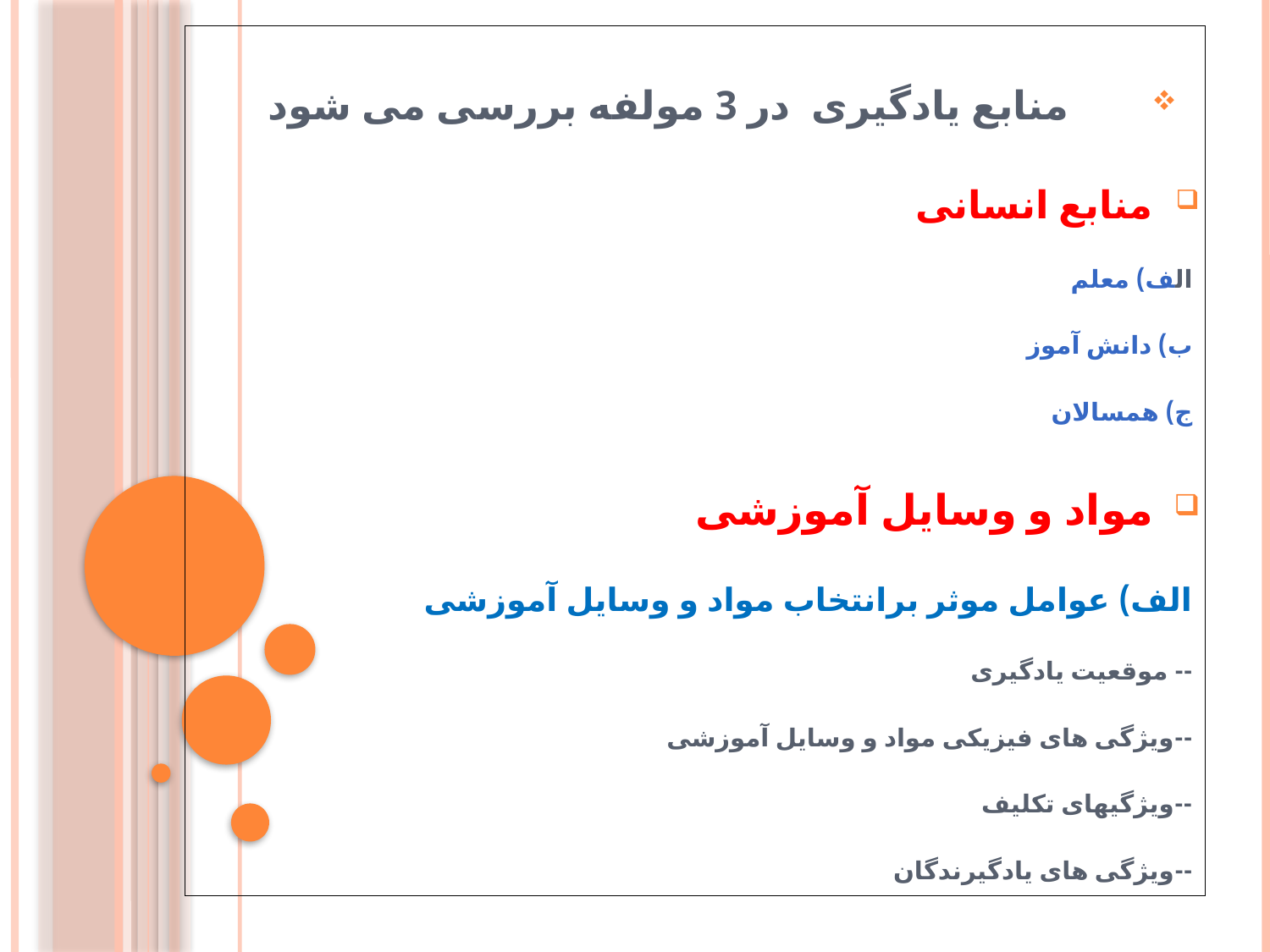

منابع یادگیری  در 3 مولفه بررسی می شود
منابع انسانی
الف) معلم
ب) دانش آموز
ج) همسالان
مواد و وسایل آموزشی
الف) عوامل موثر برانتخاب مواد و وسایل آموزشی
-- موقعیت یادگیری
--ویژگی های فیزیکی مواد و وسایل آموزشی
--ویژگیهای تکلیف
--ویژگی های یادگیرندگان
#